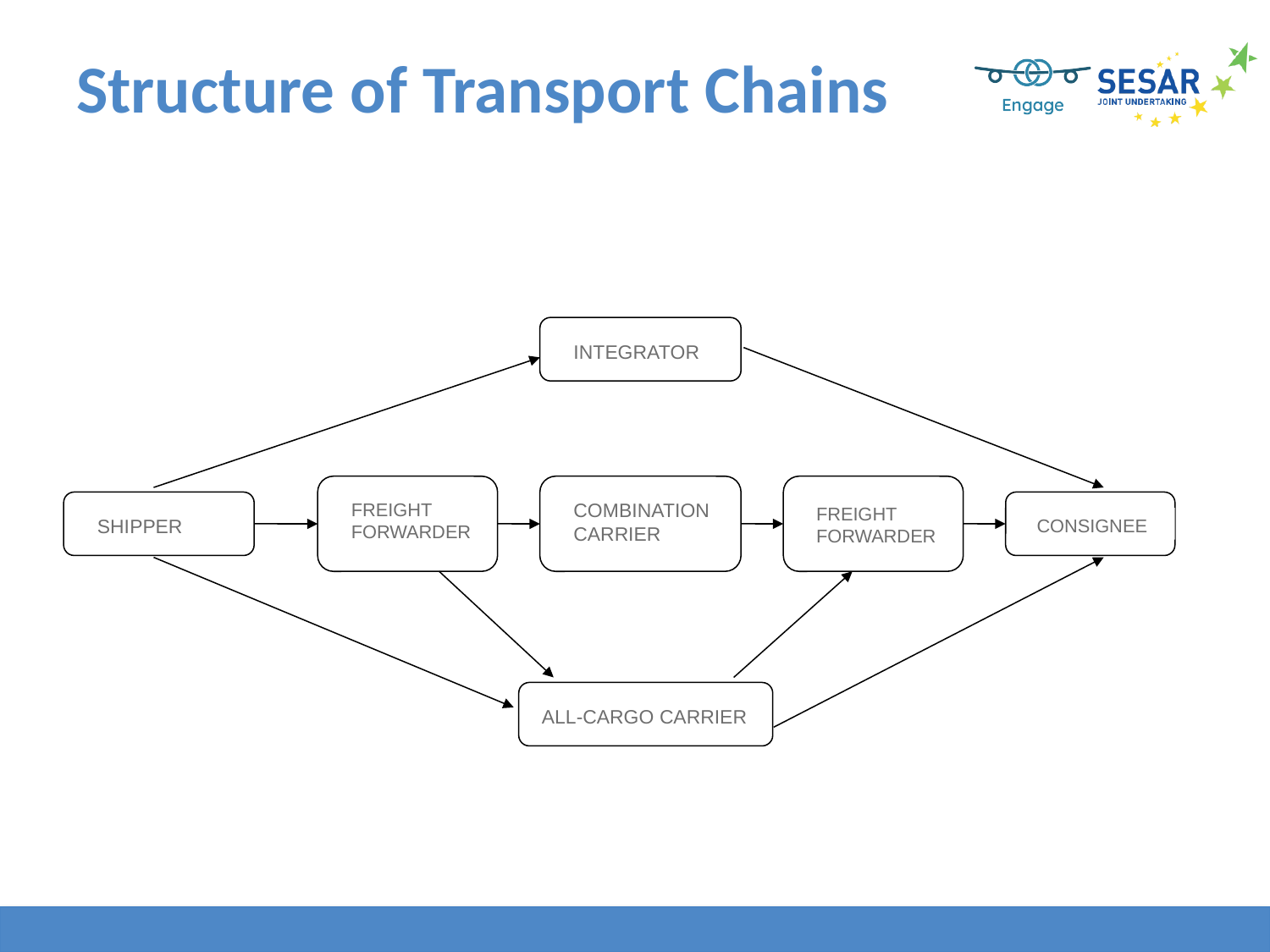

# Structure of Transport Chains

INTEGRATOR

FREIGHT FORWARDER

COMBINATION CARRIER

SHIPPER

CONSIGNEE

ALL-CARGO CARRIER

FREIGHT FORWARDER